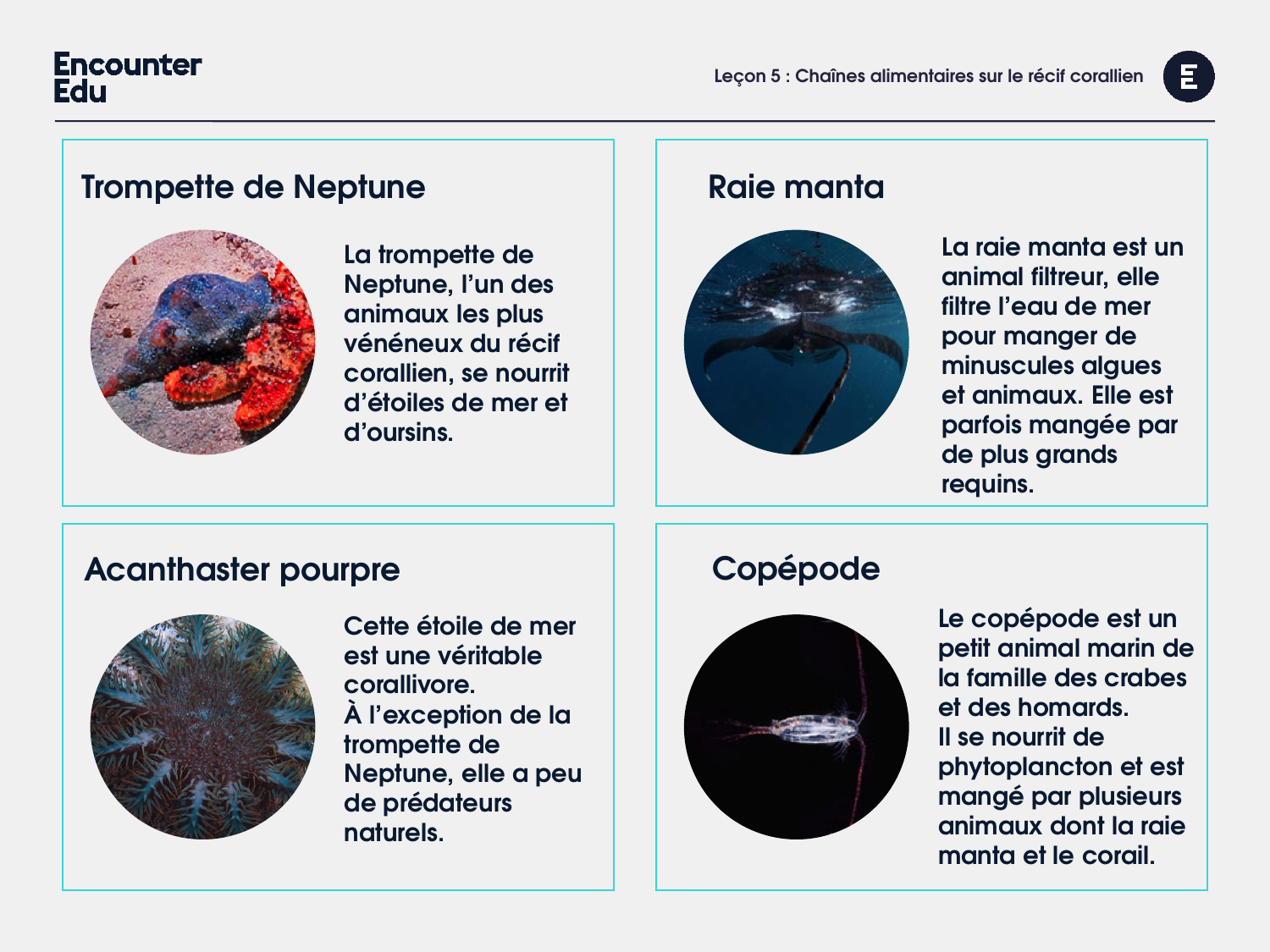

# Leçon 5 : Chaînes alimentaires sur le récif corallien

Trompette de Neptune
Raie manta
La raie manta est un animal filtreur, elle filtre l’eau de mer pour manger de minuscules algues et animaux. Elle est parfois mangée par de plus grands requins.

La trompette de Neptune, l’un des animaux les plus vénéneux du récif corallien, se nourrit d’étoiles de mer et d’oursins.

Copépode
Acanthaster pourpre
Le copépode est un petit animal marin de la famille des crabes et des homards.
Il se nourrit de phytoplancton et est mangé par plusieurs animaux dont la raie manta et le corail.
Cette étoile de mer est une véritable corallivore.
À l’exception de la trompette de Neptune, elle a peu de prédateurs naturels.